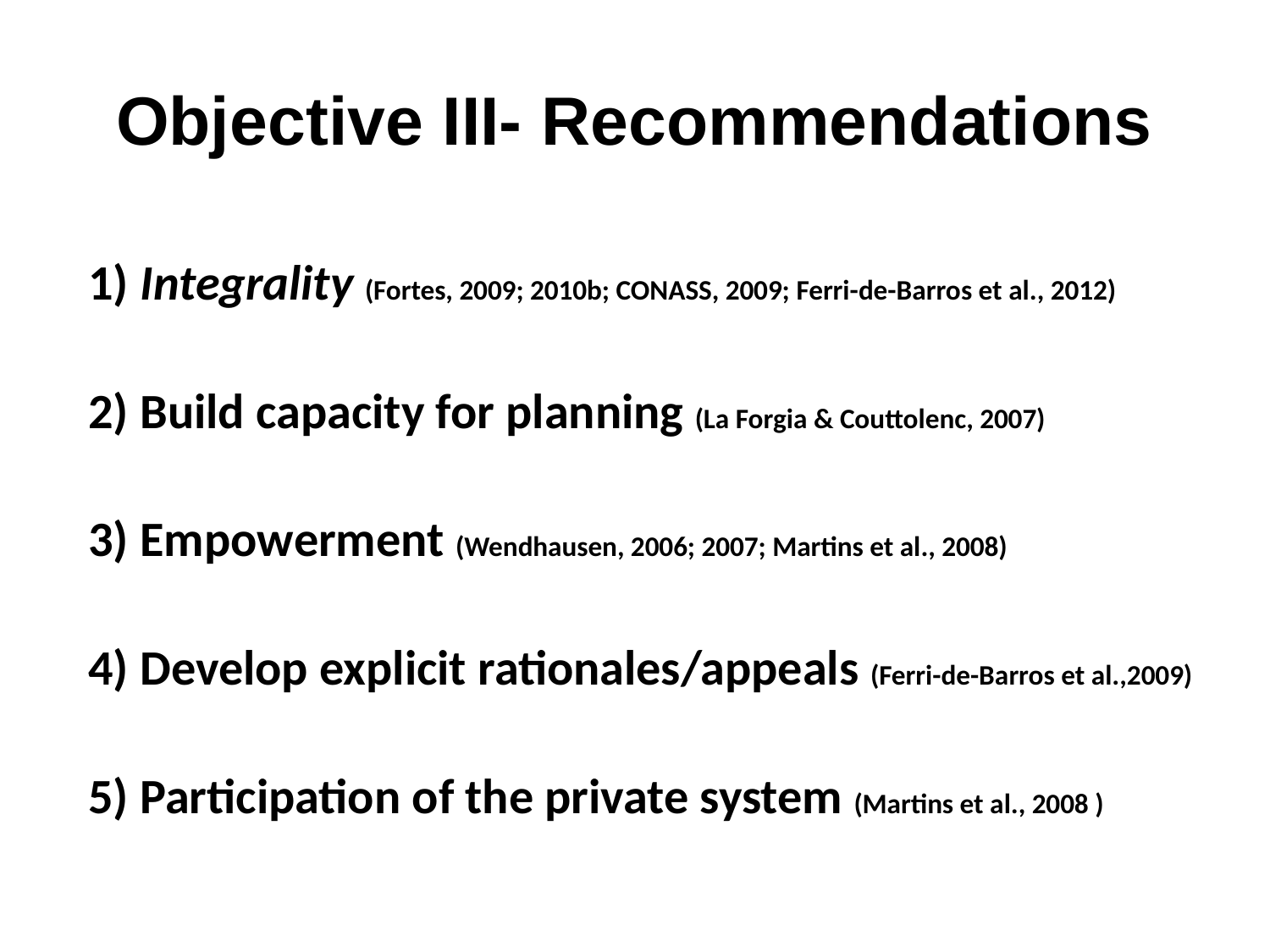

# Objective III- Recommendations
1) Integrality (Fortes, 2009; 2010b; CONASS, 2009; Ferri-de-Barros et al., 2012)
2) Build capacity for planning (La Forgia & Couttolenc, 2007)
3) Empowerment (Wendhausen, 2006; 2007; Martins et al., 2008)
4) Develop explicit rationales/appeals (Ferri-de-Barros et al.,2009)
5) Participation of the private system (Martins et al., 2008 )